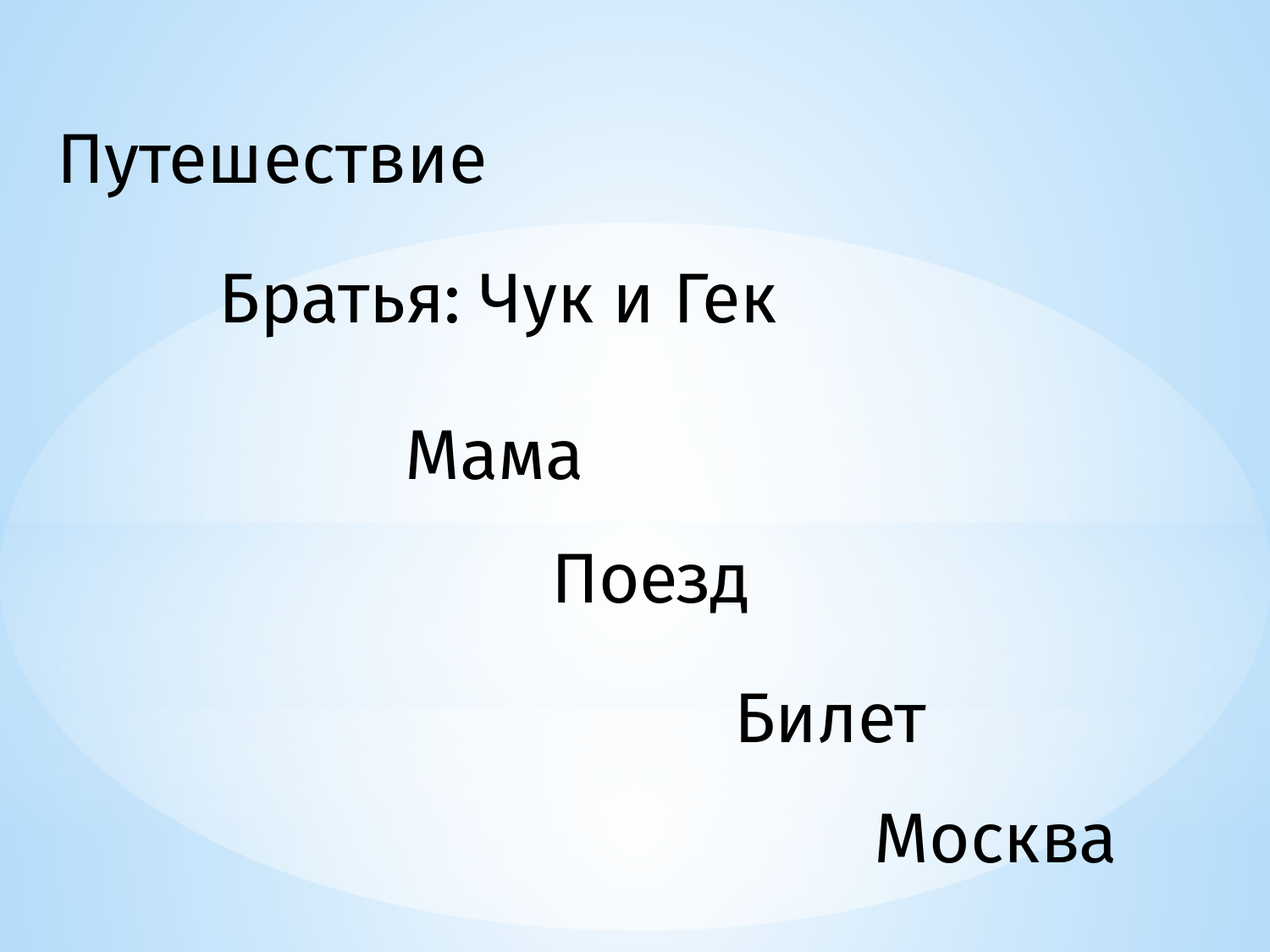

Путешествие
Братья: Чук и Гек
Мама
Поезд
#
Билет
Москва